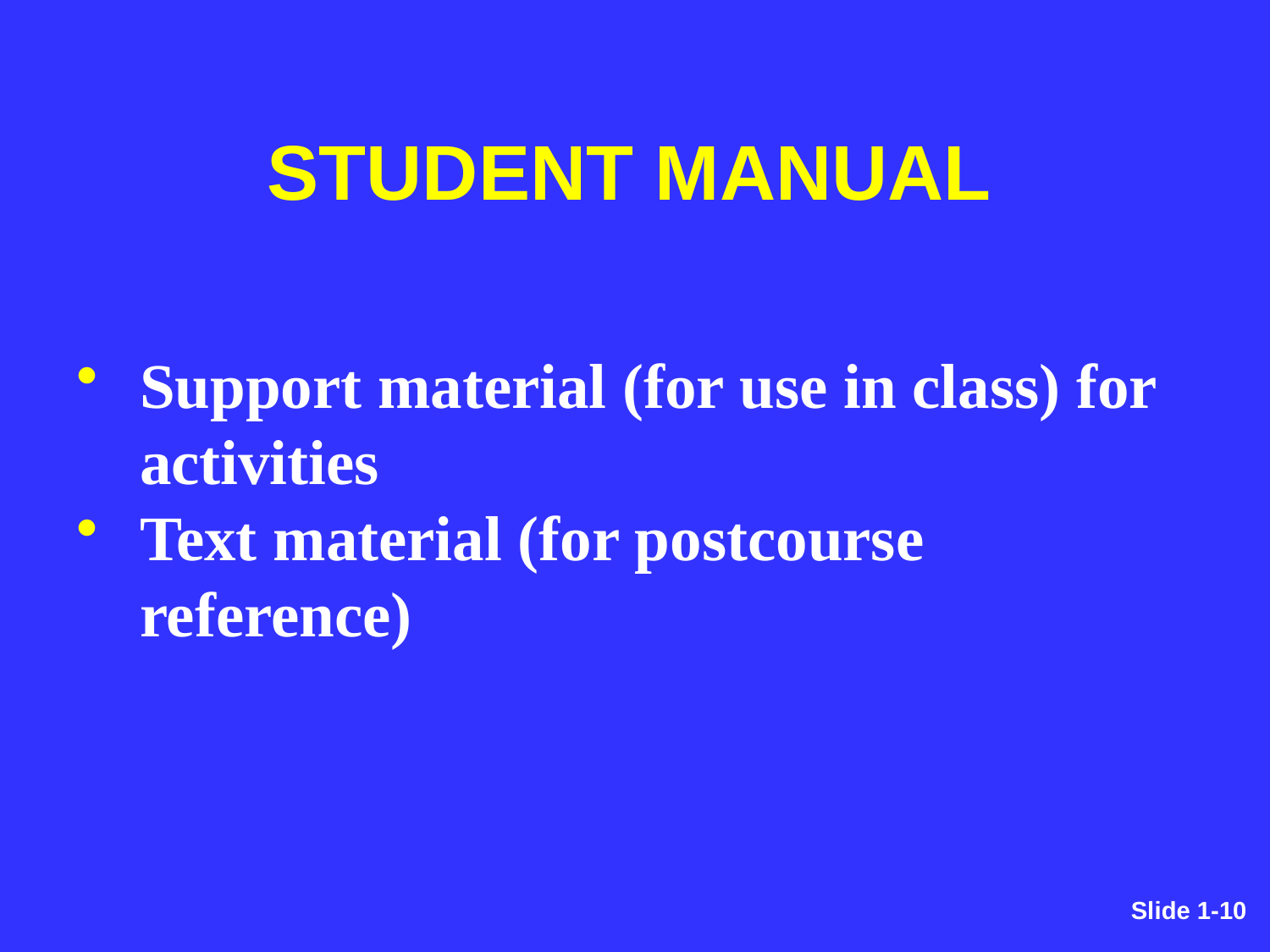

STUDENT MANUAL
Support material (for use in class) for activities
Text material (for postcourse reference)

Slide 1-10